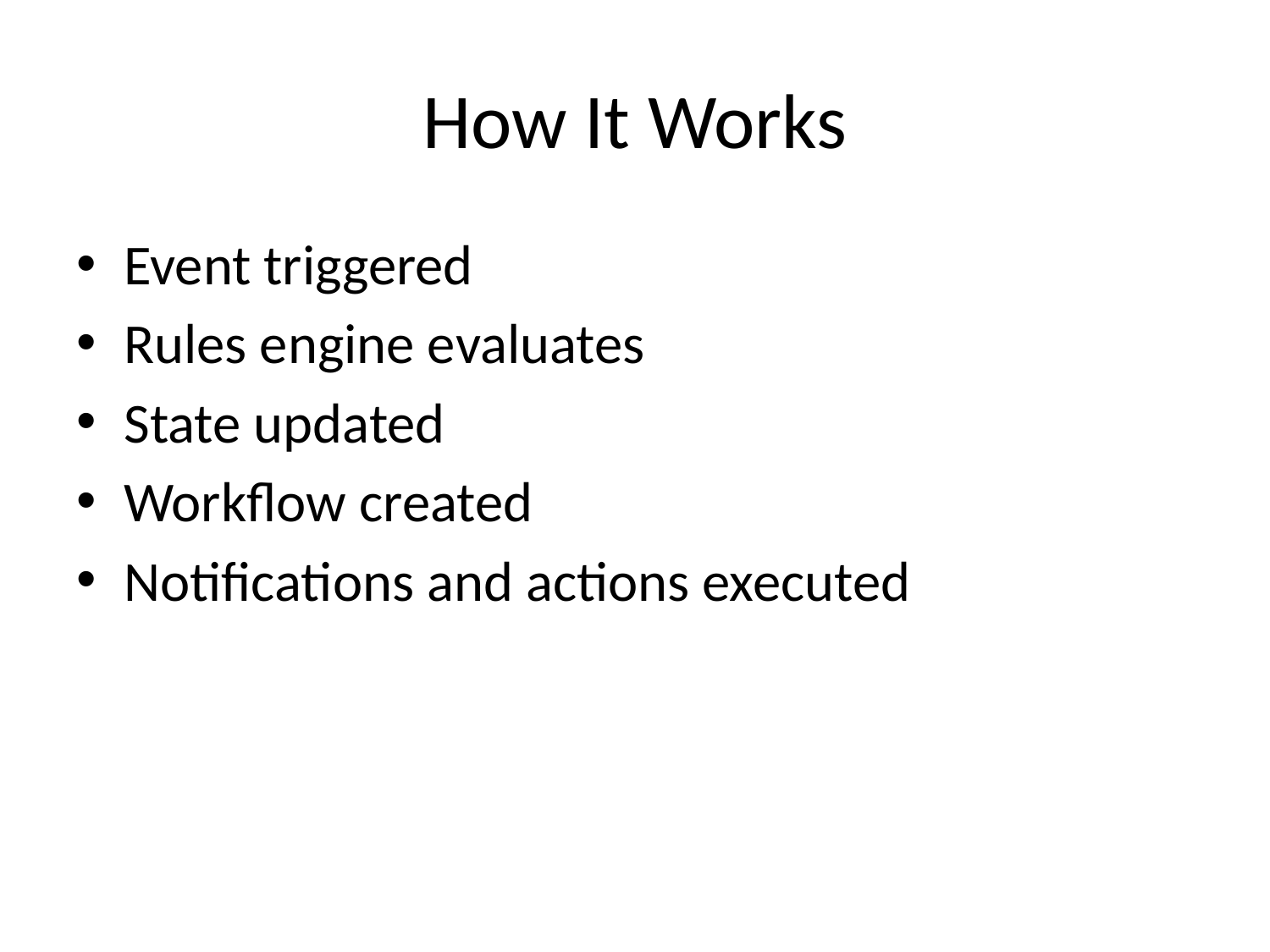

# How It Works
Event triggered
Rules engine evaluates
State updated
Workflow created
Notifications and actions executed